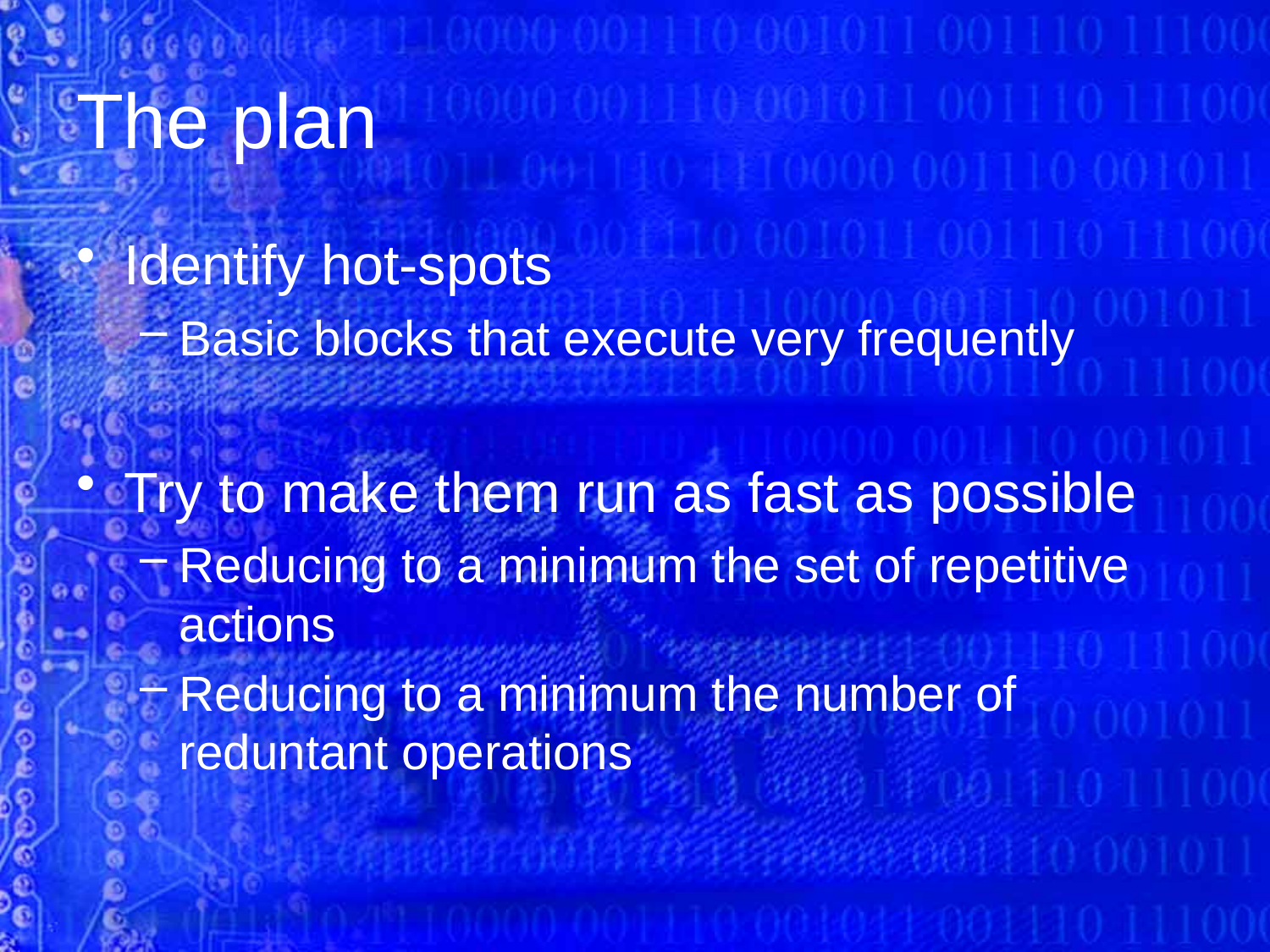

# The plan
Identify hot-spots
Basic blocks that execute very frequently

Try to make them run as fast as possible
Reducing to a minimum the set of repetitive actions
Reducing to a minimum the number of reduntant operations